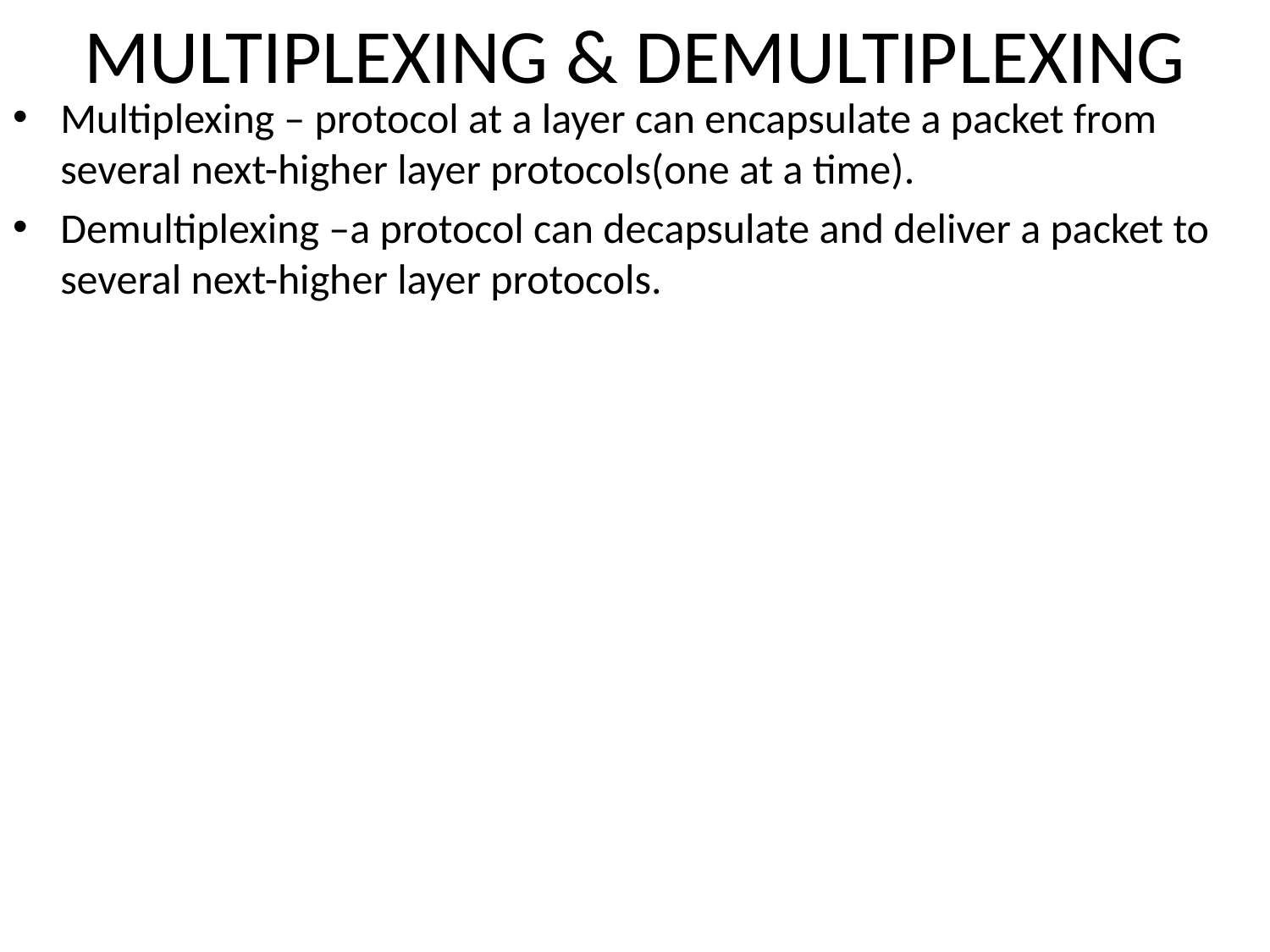

# MULTIPLEXING & DEMULTIPLEXING
Multiplexing – protocol at a layer can encapsulate a packet from several next-higher layer protocols(one at a time).
Demultiplexing –a protocol can decapsulate and deliver a packet to several next-higher layer protocols.